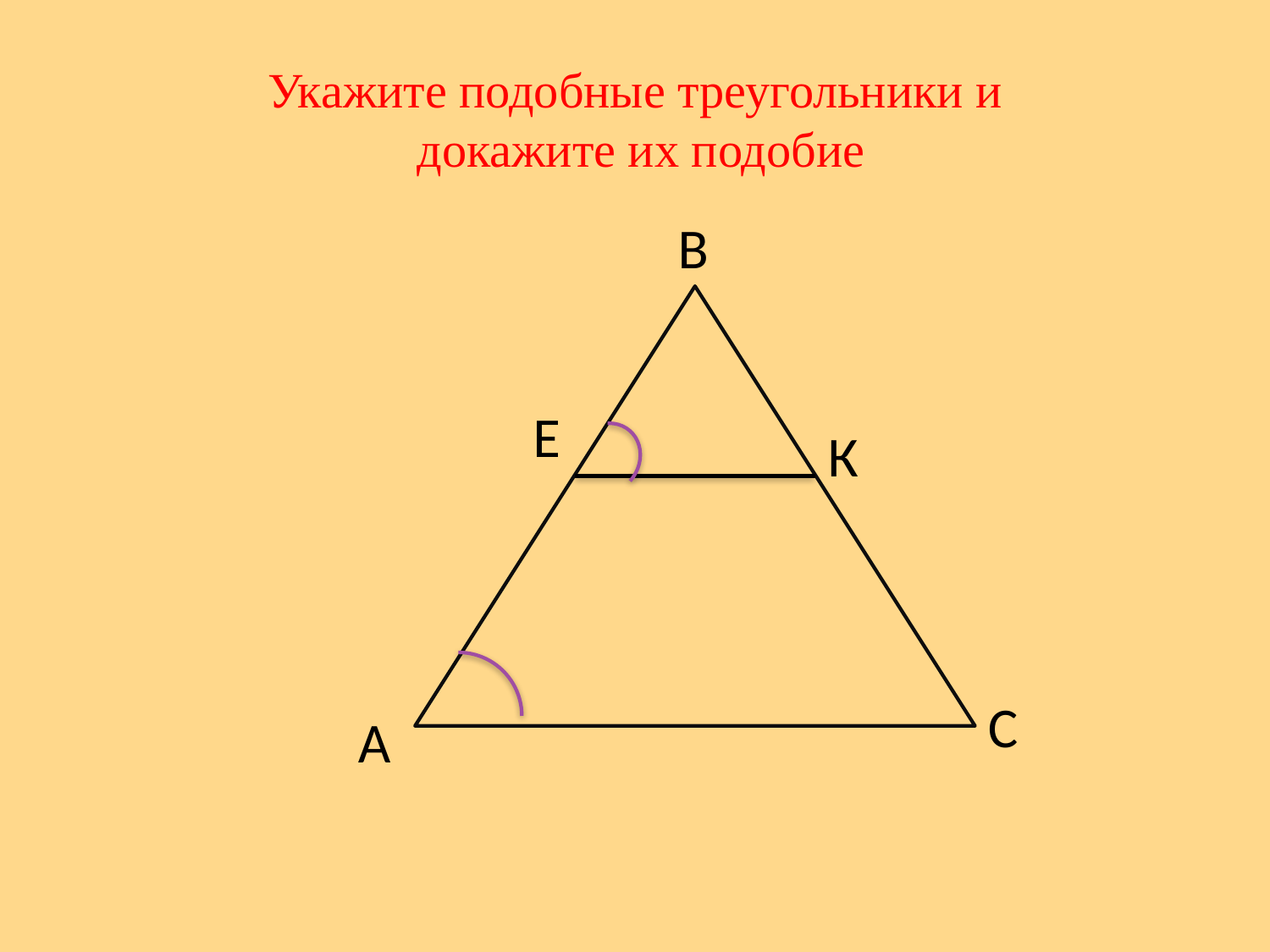

# Укажите подобные треугольники и докажите их подобие
В

Е
К

С
А